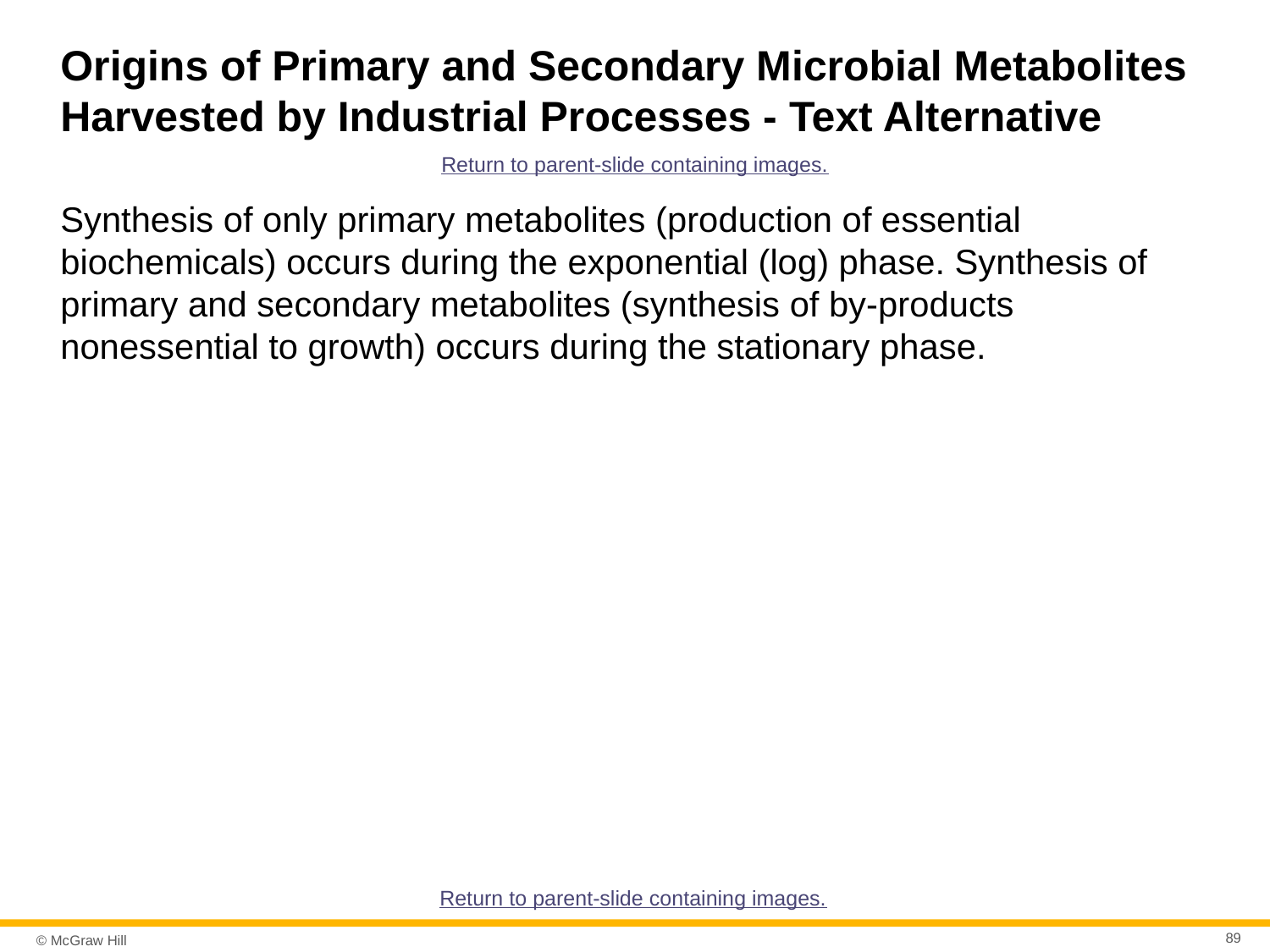

# Origins of Primary and Secondary Microbial Metabolites Harvested by Industrial Processes - Text Alternative
Return to parent-slide containing images.
Synthesis of only primary metabolites (production of essential biochemicals) occurs during the exponential (log) phase. Synthesis of primary and secondary metabolites (synthesis of by-products nonessential to growth) occurs during the stationary phase.
Return to parent-slide containing images.